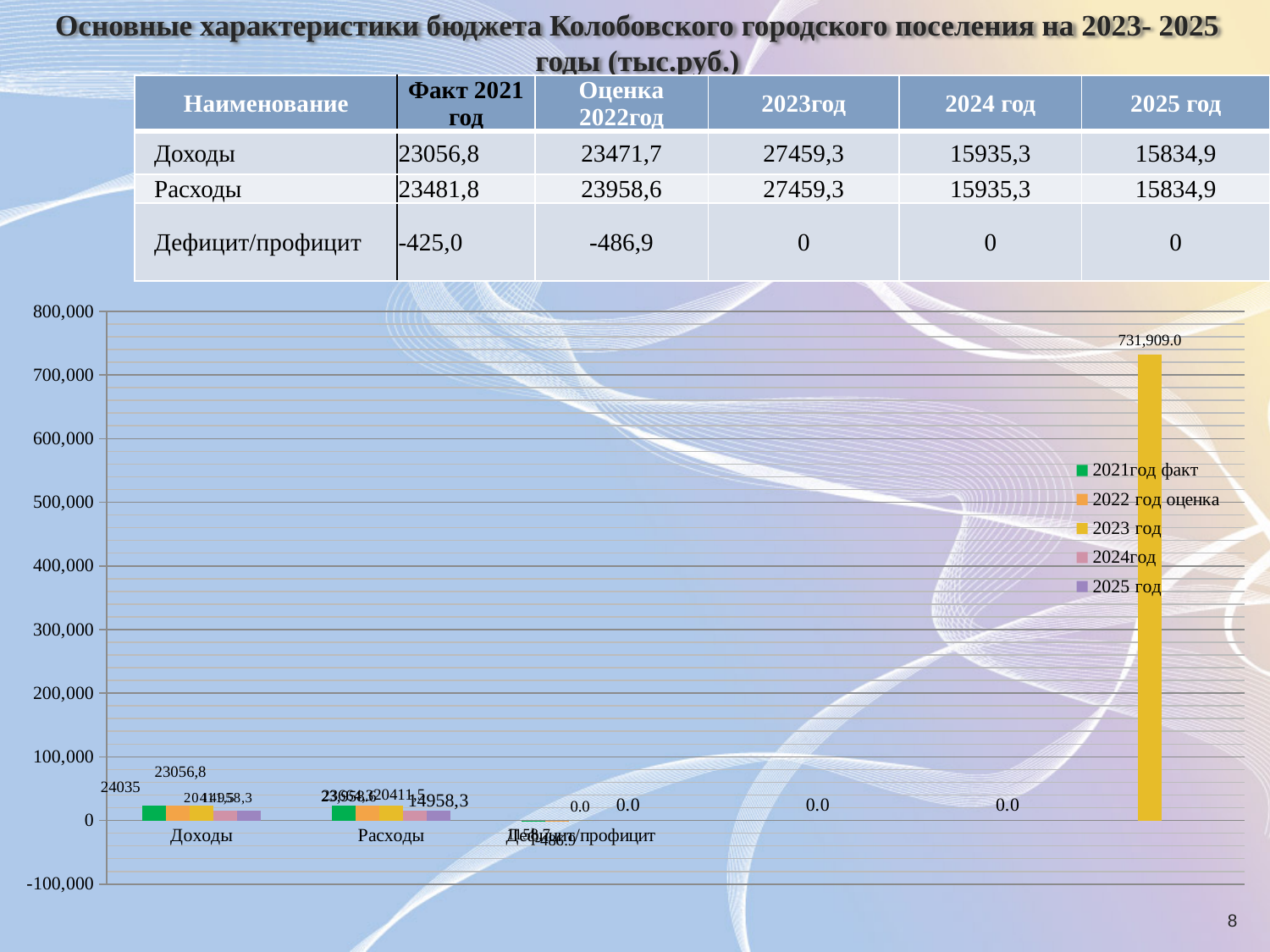

# Основные характеристики бюджета Колобовского городского поселения на 2023- 2025 годы (тыс.руб.)
| Наименование | Факт 2021 год | Оценка 2022год | 2023год | 2024 год | 2025 год |
| --- | --- | --- | --- | --- | --- |
| Доходы | 23056,8 | 23471,7 | 27459,3 | 15935,3 | 15834,9 |
| Расходы | 23481,8 | 23958,6 | 27459,3 | 15935,3 | 15834,9 |
| Дефицит/профицит | -425,0 | -486,9 | 0 | 0 | 0 |

### Chart

| Category | 2021год факт | 2022 год оценка | 2023 год | 2024год | 2025 год  |
|---|---|---|---|---|---|
| Доходы | 23056.799999999996 | 23471.7 | 23459.3 | 15935.3 | 15834.9 |
| Расходы | 23481.8 | 23958.6 | 23459.3 | 15935.3 | 15834.9 |
| Дефицит/профицит | -424.8 | -486.9 | 0.0 | 0.0 | 0.0 |
8